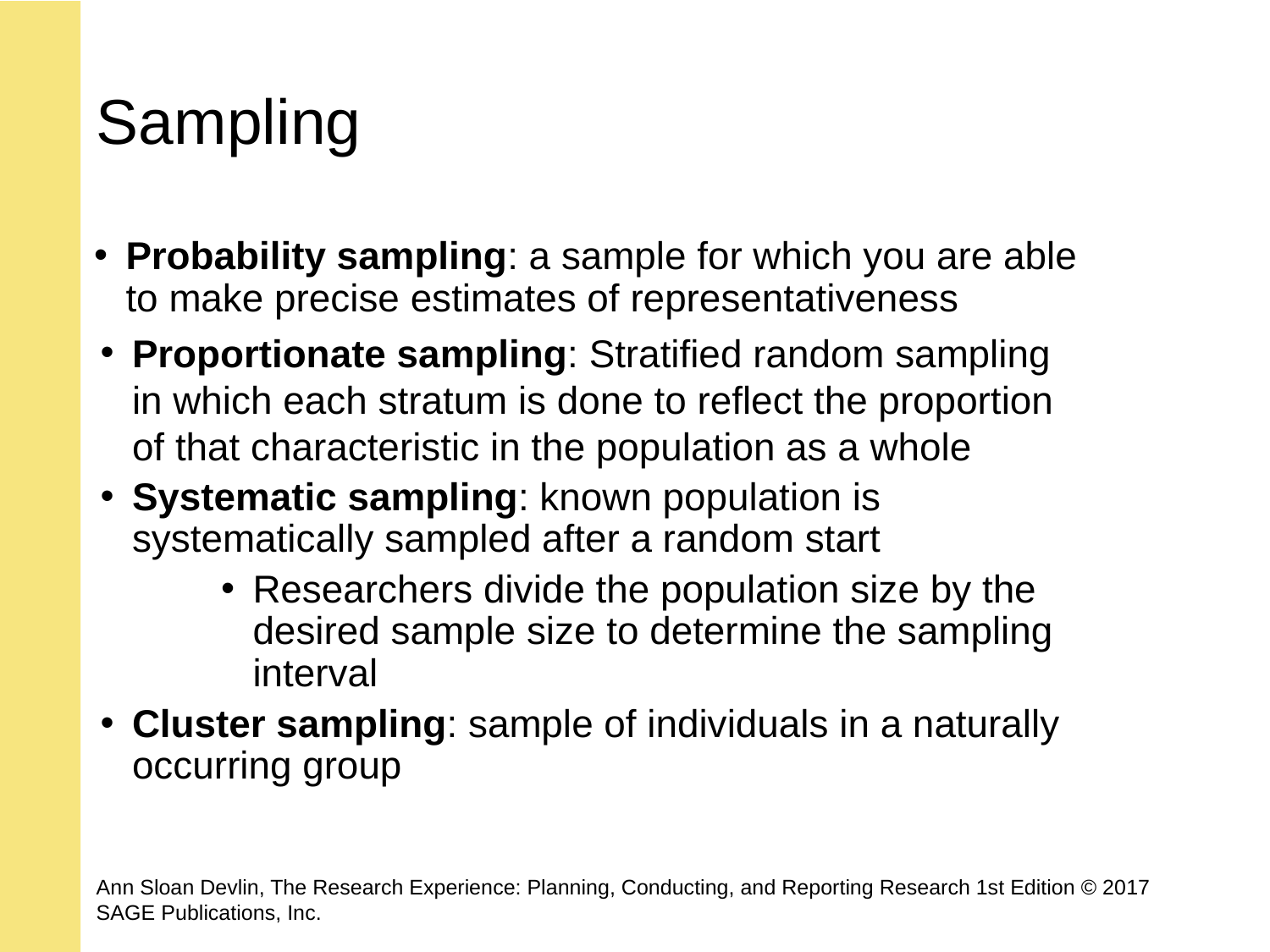

# Sampling
Probability sampling: a sample for which you are able to make precise estimates of representativeness
Proportionate sampling: Stratified random sampling in which each stratum is done to reflect the proportion of that characteristic in the population as a whole
Systematic sampling: known population is systematically sampled after a random start
Researchers divide the population size by the desired sample size to determine the sampling interval
Cluster sampling: sample of individuals in a naturally occurring group